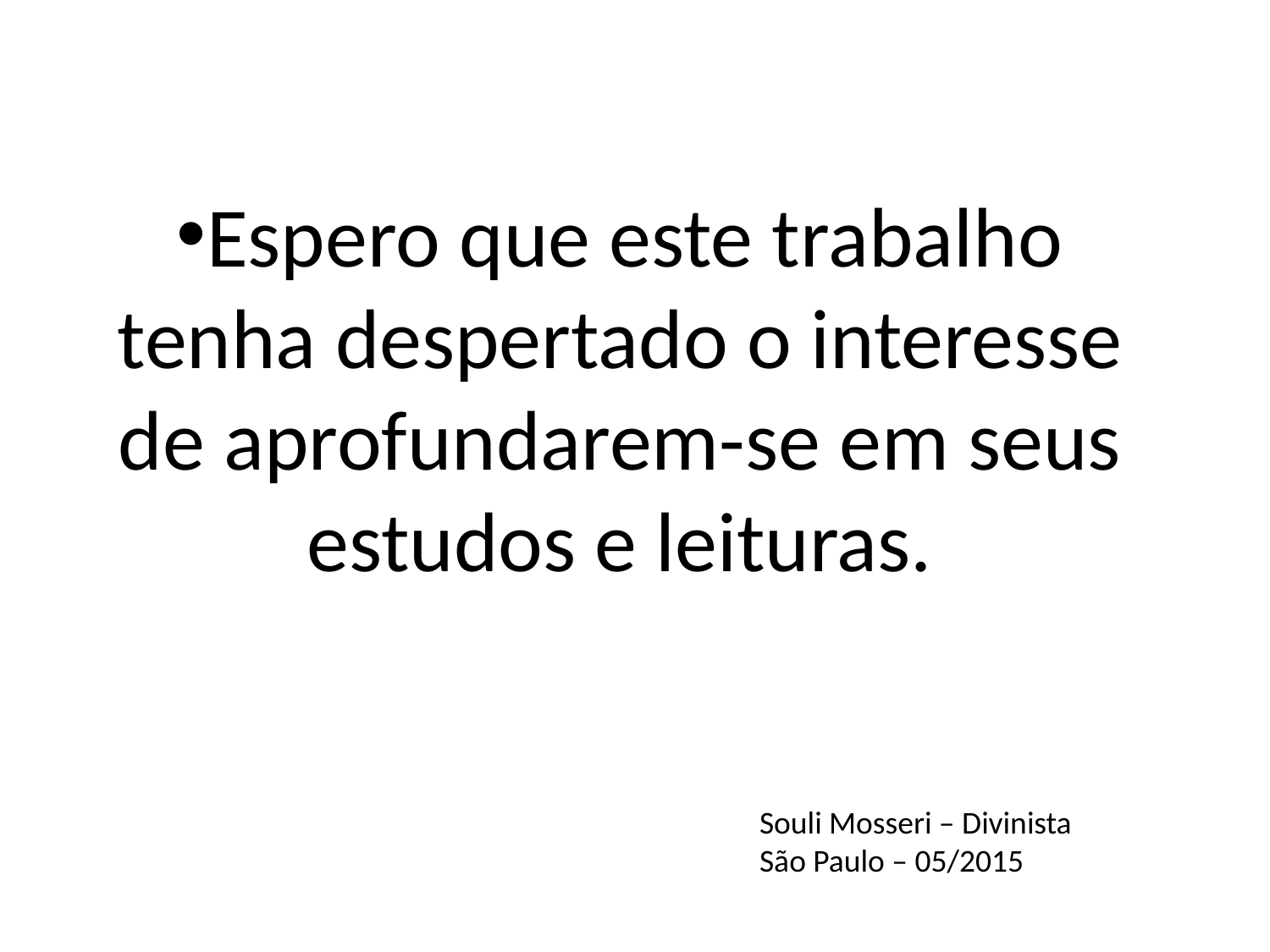

Espero que este trabalho tenha despertado o interesse de aprofundarem-se em seus estudos e leituras.
Souli Mosseri – Divinista
São Paulo – 05/2015